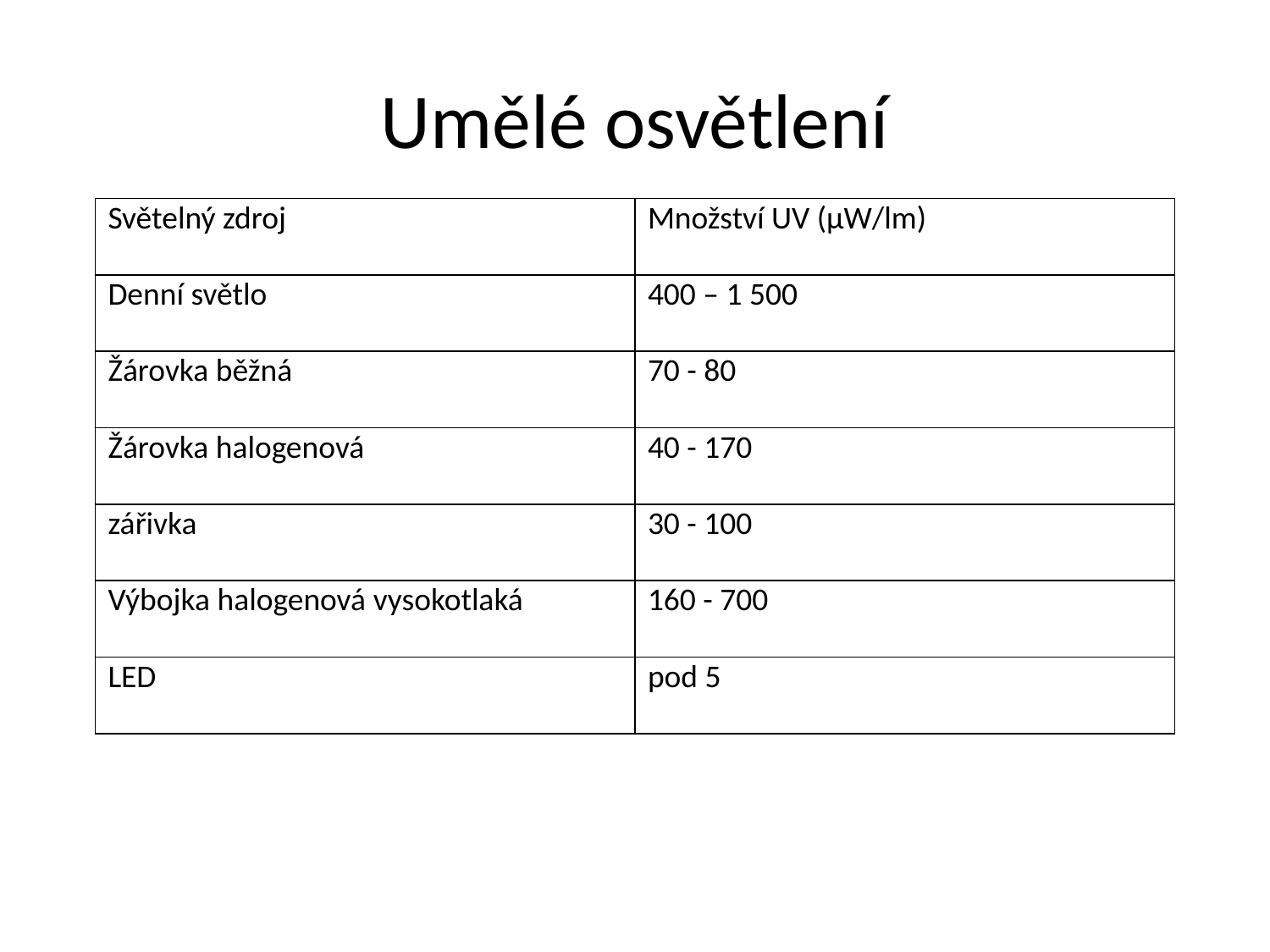

# Umělé osvětlení
| Světelný zdroj | Množství UV (µW/lm) |
| --- | --- |
| Denní světlo | 400 – 1 500 |
| Žárovka běžná | 70 - 80 |
| Žárovka halogenová | 40 - 170 |
| zářivka | 30 - 100 |
| Výbojka halogenová vysokotlaká | 160 - 700 |
| LED | pod 5 |